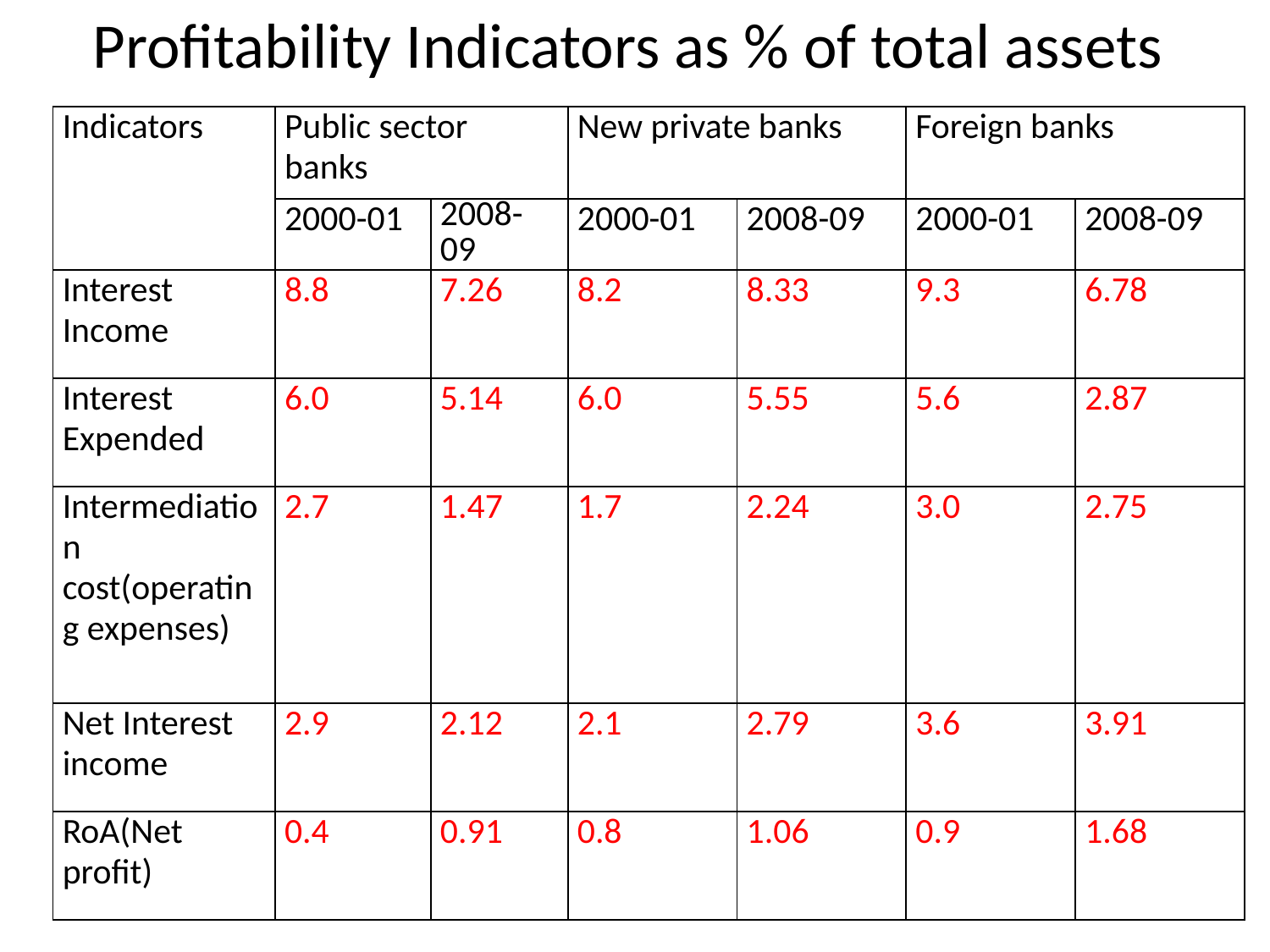

# Profitability Indicators as % of total assets
| Indicators | Public sector banks |  | New private banks |  | Foreign banks |  |
| --- | --- | --- | --- | --- | --- | --- |
|  | 2000-01 | 2008-09 | 2000-01 | 2008-09 | 2000-01 | 2008-09 |
| Interest Income | 8.8 | 7.26 | 8.2 | 8.33 | 9.3 | 6.78 |
| Interest Expended | 6.0 | 5.14 | 6.0 | 5.55 | 5.6 | 2.87 |
| Intermediation cost(operating expenses) | 2.7 | 1.47 | 1.7 | 2.24 | 3.0 | 2.75 |
| Net Interest income | 2.9 | 2.12 | 2.1 | 2.79 | 3.6 | 3.91 |
| RoA(Net profit) | 0.4 | 0.91 | 0.8 | 1.06 | 0.9 | 1.68 |